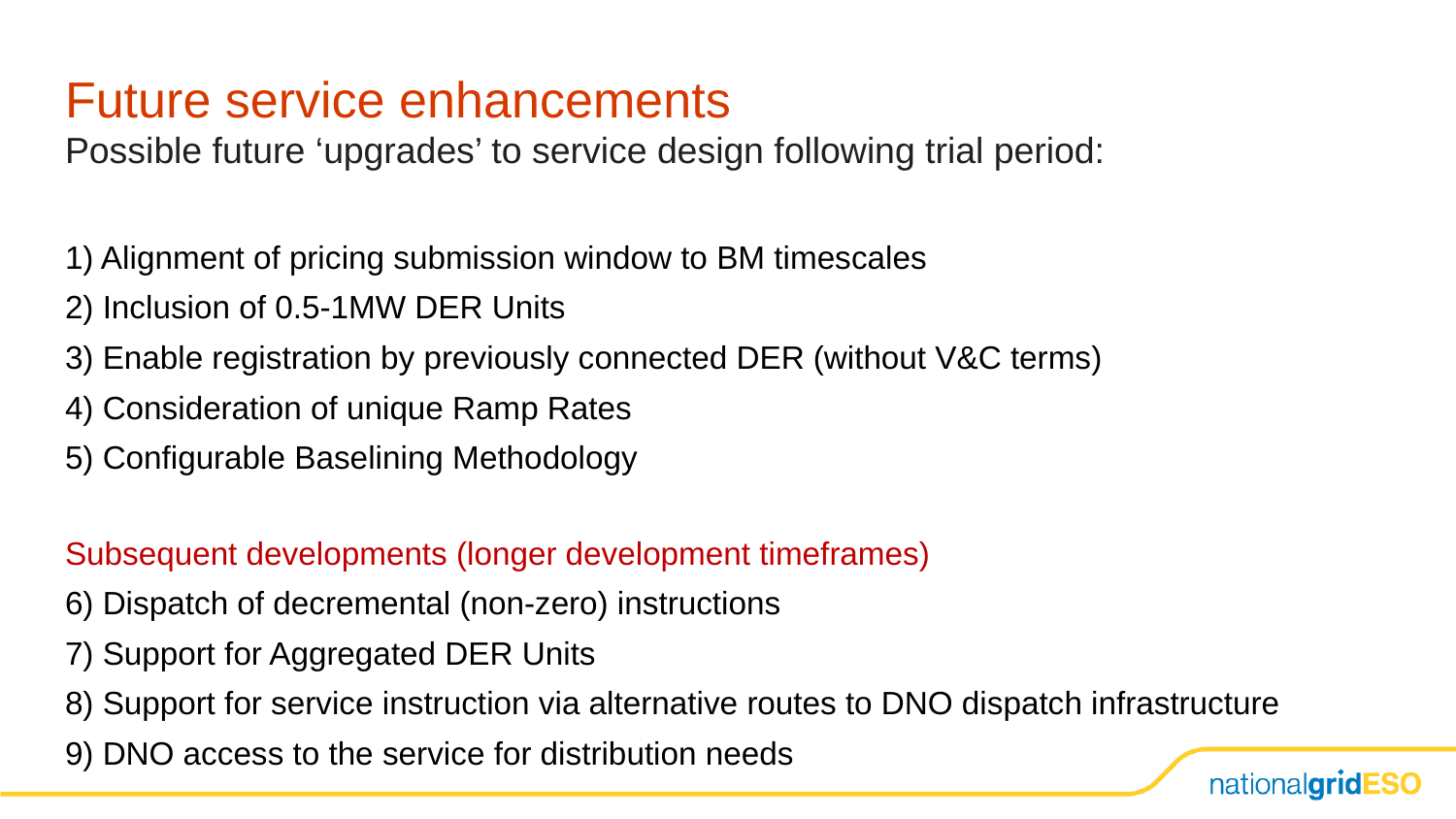

# Future service enhancements
Possible future ‘upgrades’ to service design following trial period:

1) Alignment of pricing submission window to BM timescales
2) Inclusion of 0.5-1MW DER Units
3) Enable registration by previously connected DER (without V&C terms)
4) Consideration of unique Ramp Rates
5) Configurable Baselining Methodology

Subsequent developments (longer development timeframes)
6) Dispatch of decremental (non-zero) instructions
7) Support for Aggregated DER Units
8) Support for service instruction via alternative routes to DNO dispatch infrastructure
9) DNO access to the service for distribution needs